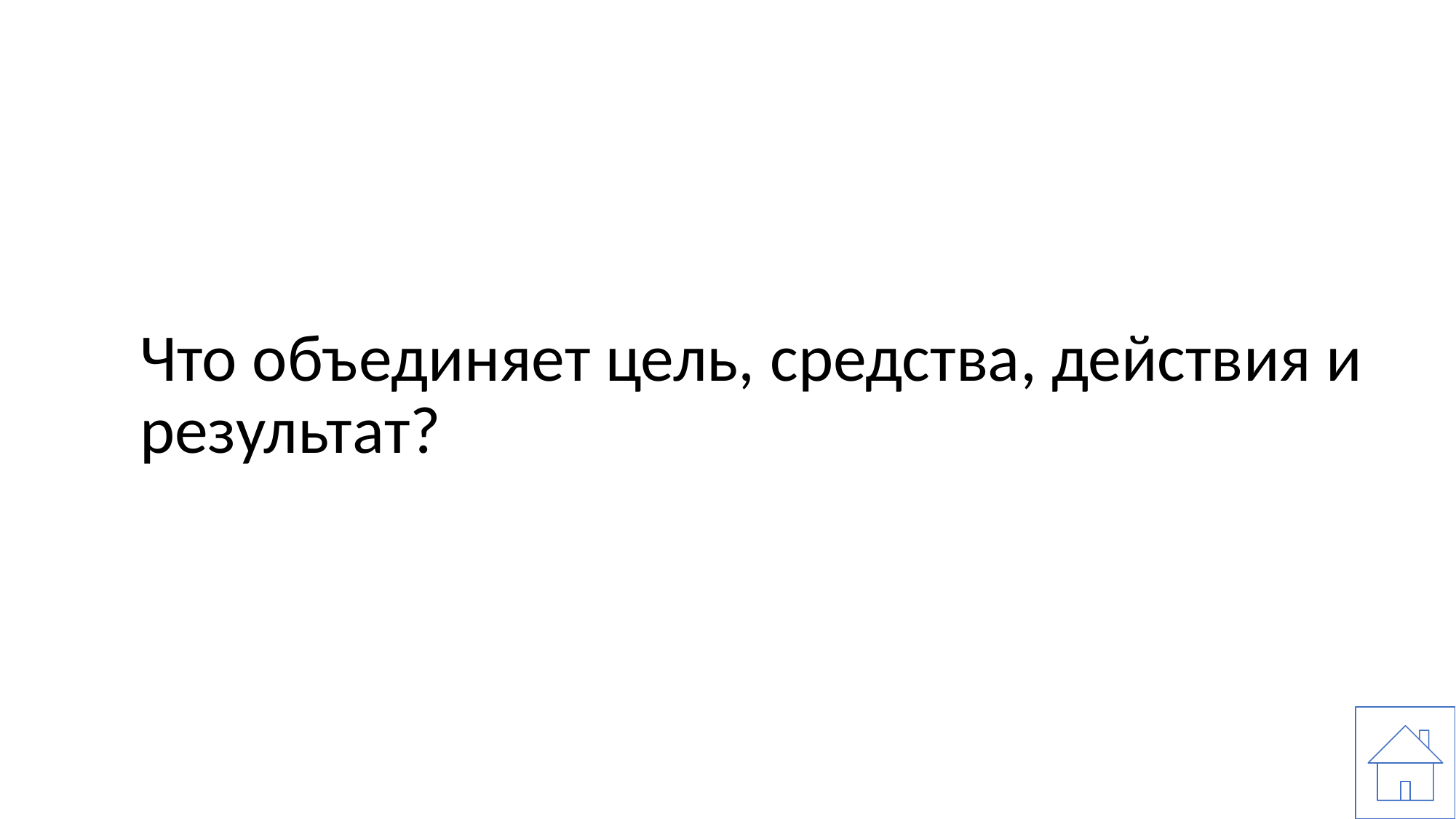

# Что объединяет цель, средства, действия и результат?